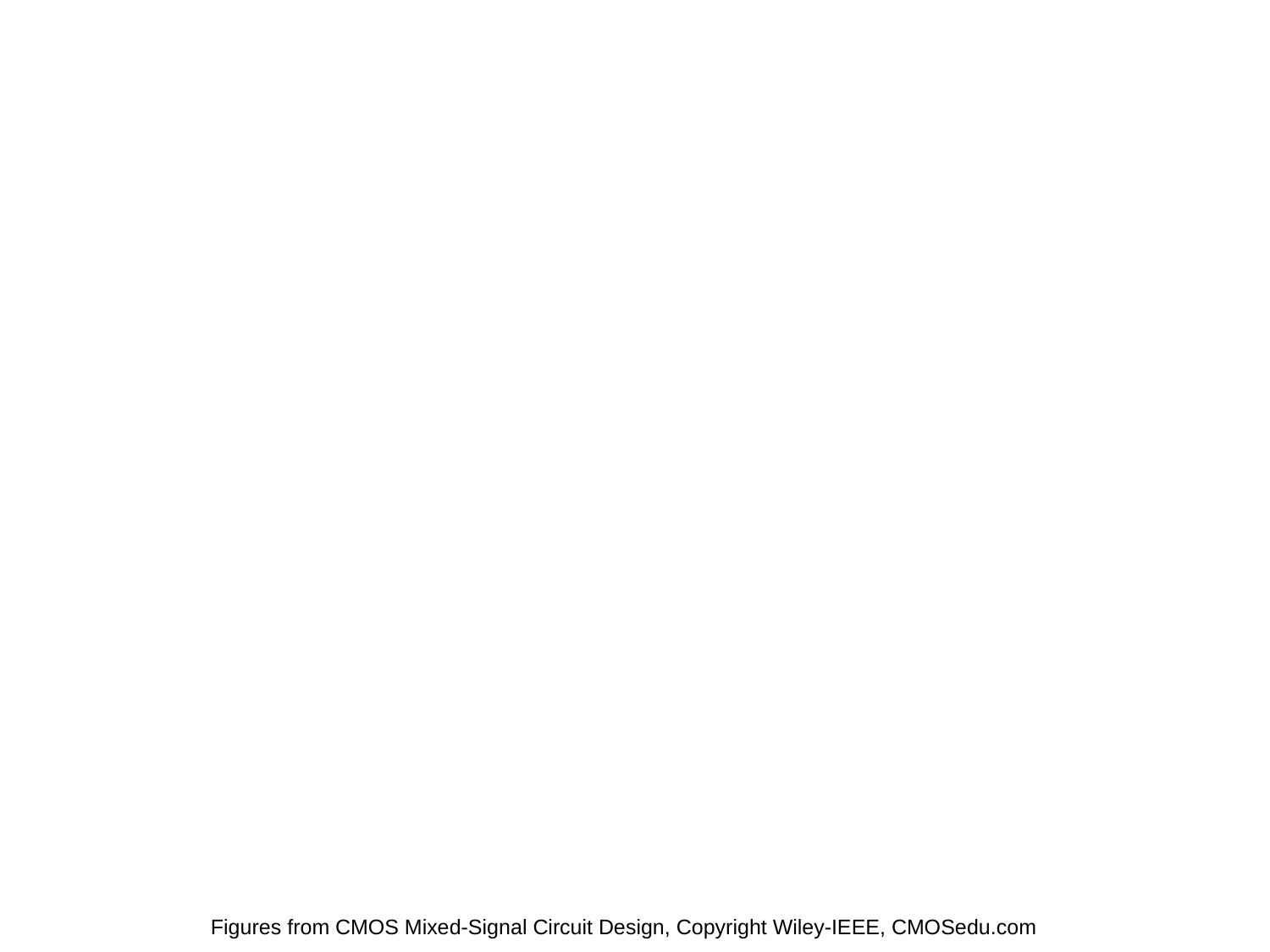

Figures from CMOS Mixed-Signal Circuit Design, Copyright Wiley-IEEE, CMOSedu.com